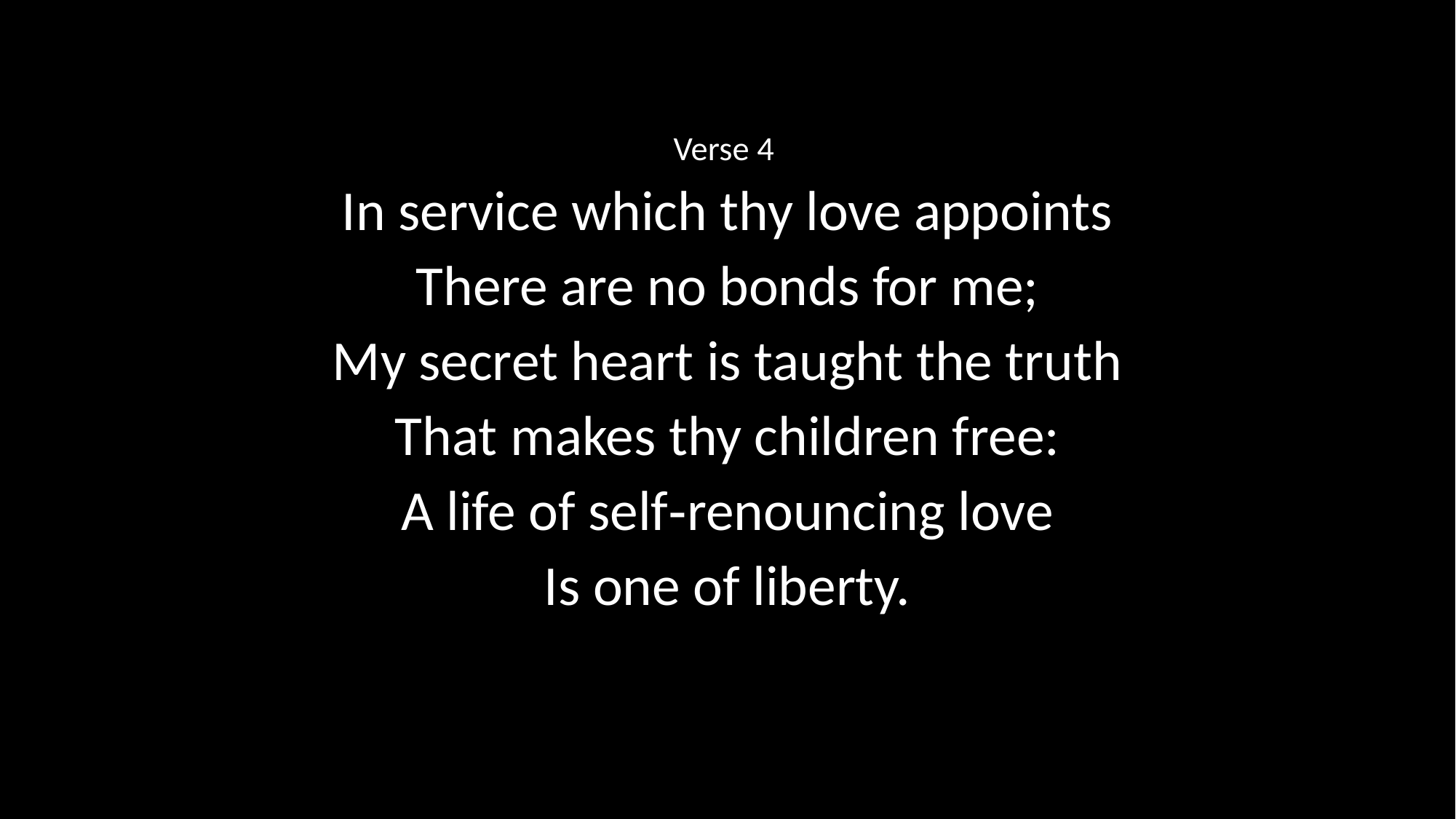

Verse 4
In service which thy love appoints
There are no bonds for me;
My secret heart is taught the truth
That makes thy children free:
A life of self‑renouncing love
Is one of liberty.